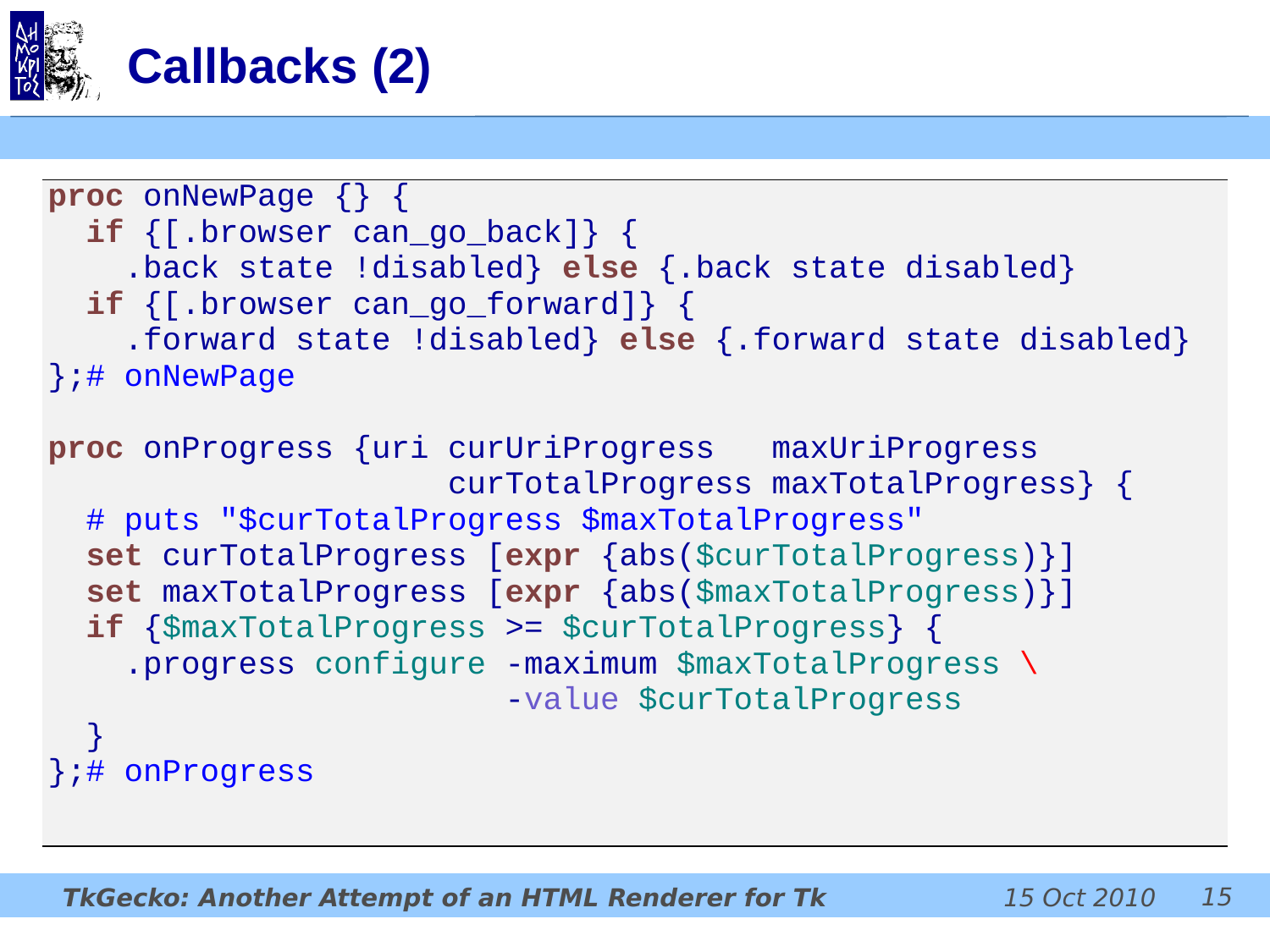

# Callbacks (2)
| proc onNewPage {} {   if {[.browser can\_go\_back]} {     .back state !disabled} else {.back state disabled}   if {[.browser can\_go\_forward]} {     .forward state !disabled} else {.forward state disabled} };# onNewPage proc onProgress {uri curUriProgress   maxUriProgress                      curTotalProgress maxTotalProgress} {   # puts "$curTotalProgress $maxTotalProgress"   set curTotalProgress [expr {abs($curTotalProgress)}]   set maxTotalProgress [expr {abs($maxTotalProgress)}]   if {$maxTotalProgress >= $curTotalProgress} {     .progress configure -maximum $maxTotalProgress \ -value $curTotalProgress   } };# onProgress |
| --- |
15
TkGecko: Another Attempt of an HTML Renderer for Tk
15 Oct 2010